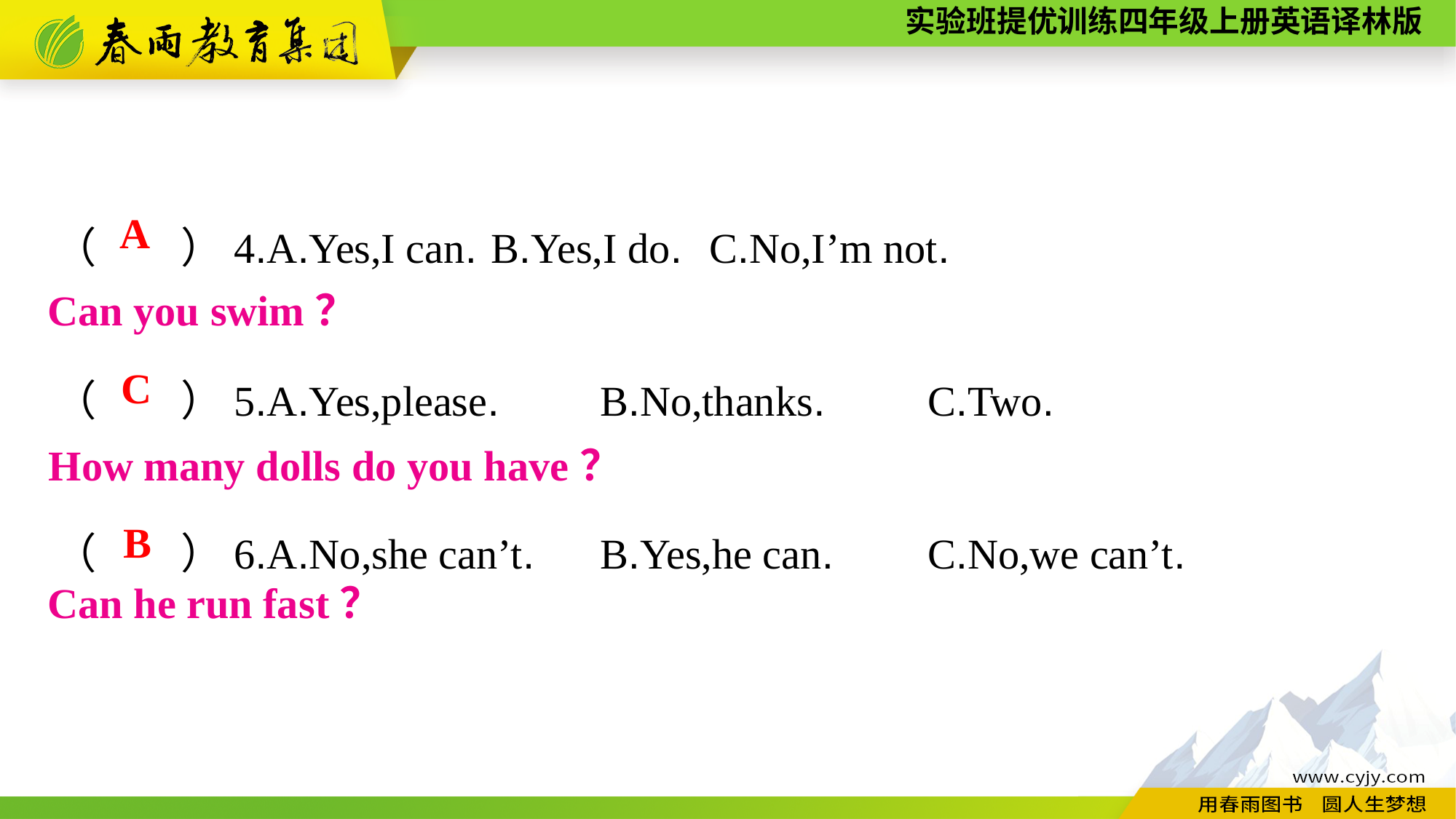

（　　）4.A.Yes,I can.	B.Yes,I do.	C.No,I’m not.

（　　）5.A.Yes,please.	B.No,thanks.	C.Two.

（　　）6.A.No,she can’t.	B.Yes,he can.	C.No,we can’t.
A
Can you swim？
C
How many dolls do you have？
B
Can he run fast？